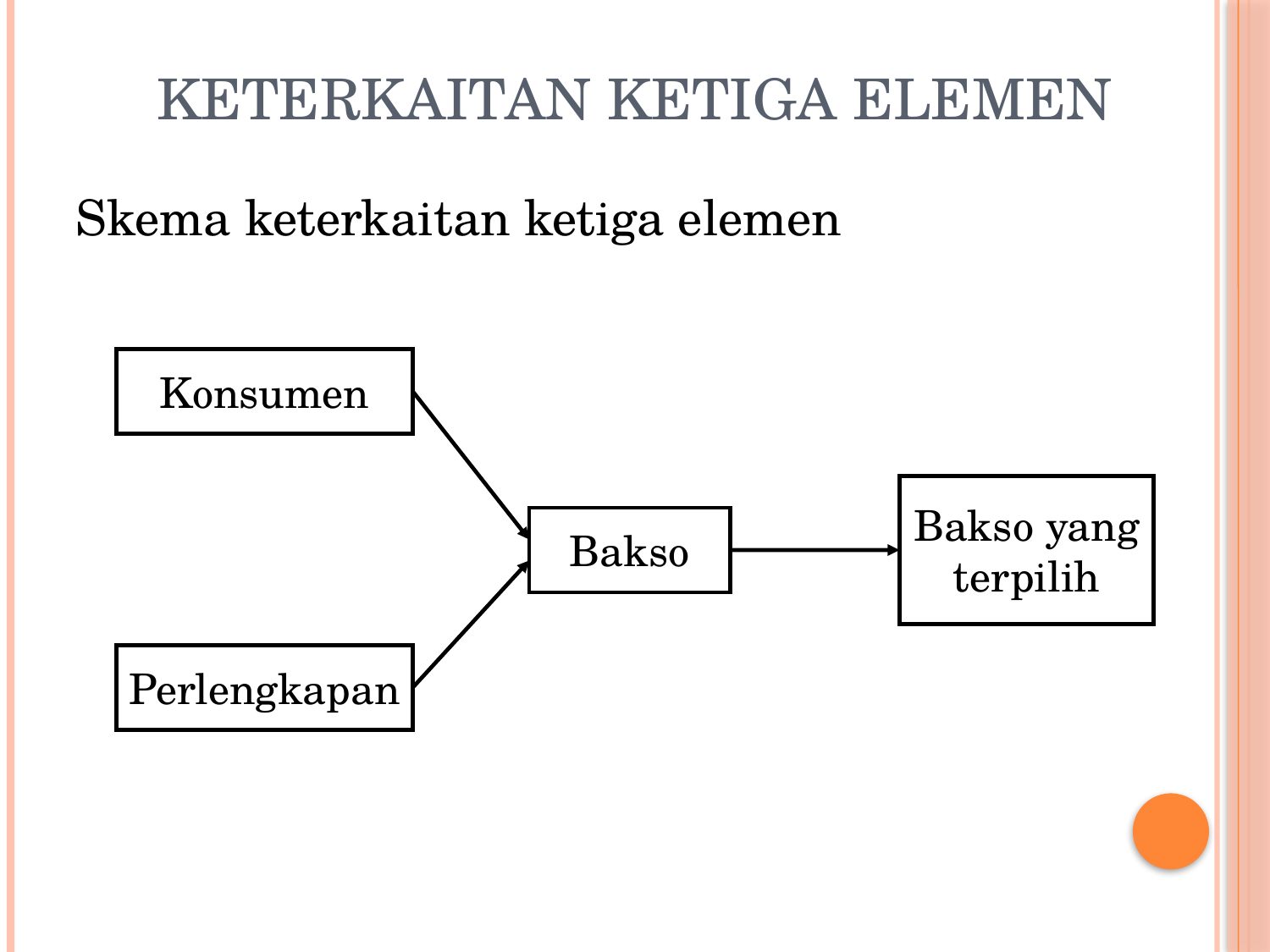

# Keterkaitan Ketiga Elemen
Skema keterkaitan ketiga elemen
Konsumen

Bakso yang
terpilih
Bakso

Perlengkapan